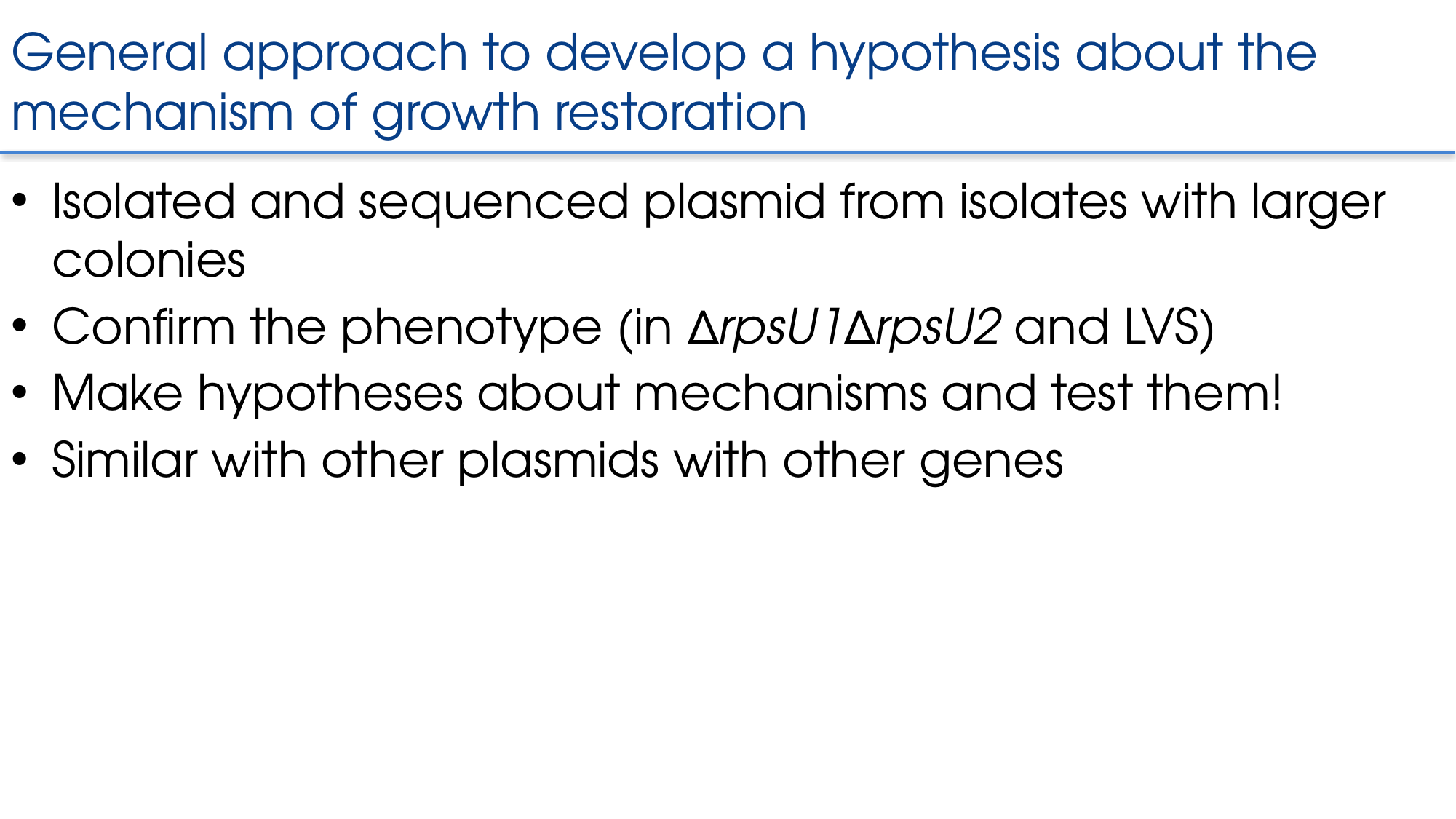

# General approach to develop a hypothesis about the mechanism of growth restoration
Isolated and sequenced plasmid from isolates with larger colonies
Confirm the phenotype (in ∆rpsU1∆rpsU2 and LVS)
Make hypotheses about mechanisms and test them!
Similar with other plasmids with other genes